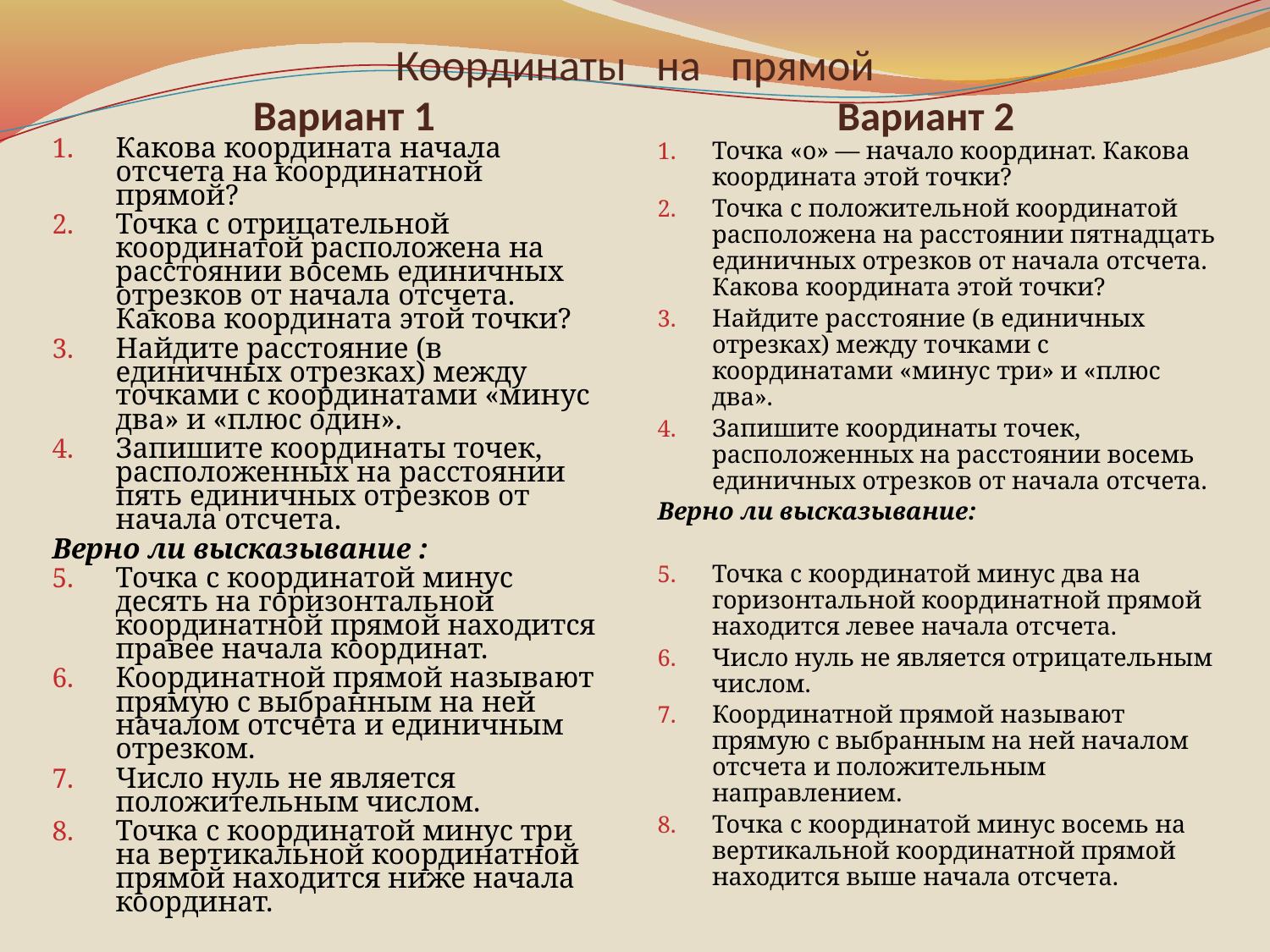

# Координаты   на   прямой
Вариант 1
Вариант 2
Какова координата начала отсчета на координатной прямой?
Точка с отрицательной координатой расположена на расстоянии восемь единичных отрезков от начала отсчета. Какова координата этой точки?
Найдите расстояние (в единичных отрезках) между точками с координатами «минус два» и «плюс один».
Запишите координаты точек, расположенных на расстоянии пять единичных отрезков от начала отсчета.
Верно ли высказывание :
Точка с координатой минус десять на горизонтальной координатной прямой находится правее начала координат.
Координатной прямой называют прямую с выбранным на ней началом отсчета и единичным отрезком.
Число нуль не является положительным числом.
Точка с координатой минус три на вертикальной координатной прямой находится ниже начала координат.

Точка «о» — начало координат. Какова координата этой точки?
Точка с положительной координатой расположена на расстоянии пятнадцать единичных отрезков от начала отсчета. Какова координата этой точки?
Найдите расстояние (в единичных отрезках) между точками с координатами «минус три» и «плюс два».
Запишите координаты точек, расположенных на расстоянии восемь единичных отрезков от начала отсчета.
Верно ли высказывание:

Точка с координатой минус два на горизонтальной координатной прямой находится левее начала отсчета.
Число нуль не является отрицательным числом.
Координатной прямой называют прямую с выбранным на ней началом отсчета и положительным направлением.
Точка с координатой минус восемь на вертикальной координатной прямой находится выше начала отсчета.